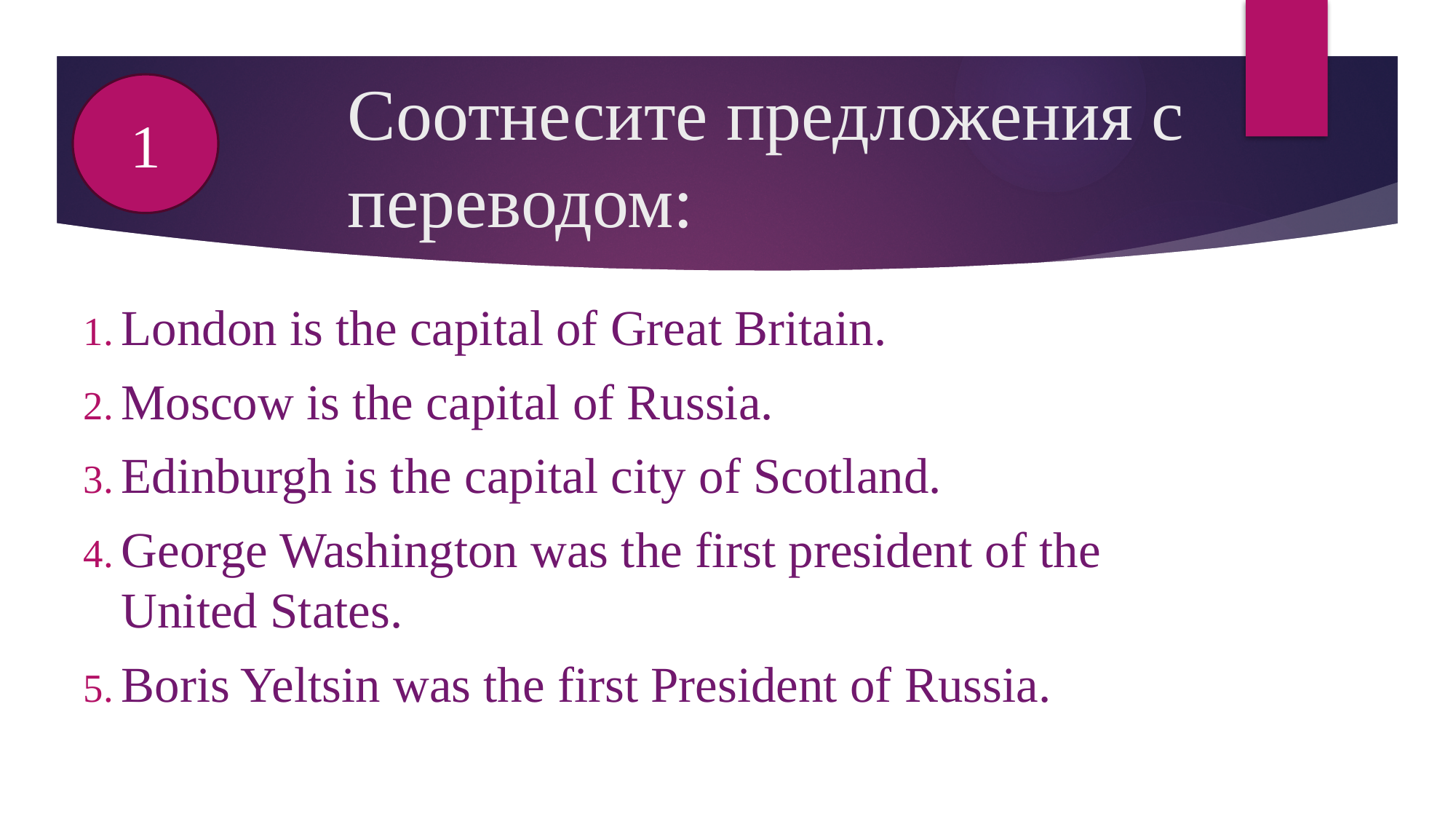

1
# Соотнесите предложения с переводом:
London is the capital of Great Britain.
Moscow is the capital of Russia.
Edinburgh is the capital city of Scotland.
George Washington was the first president of the United States.
Boris Yeltsin was the first President of Russia.